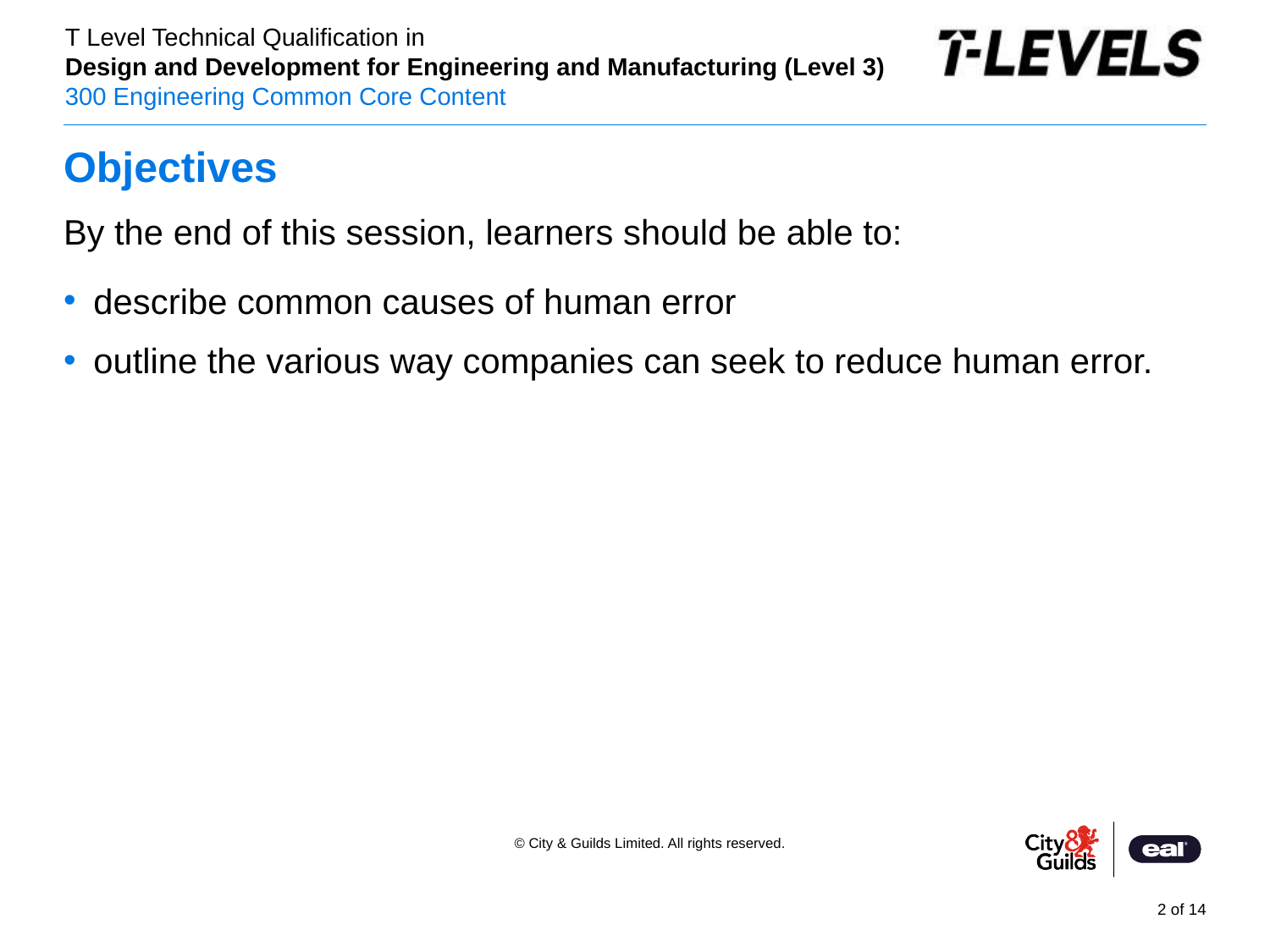

# Objectives
By the end of this session, learners should be able to:
describe common causes of human error
outline the various way companies can seek to reduce human error.